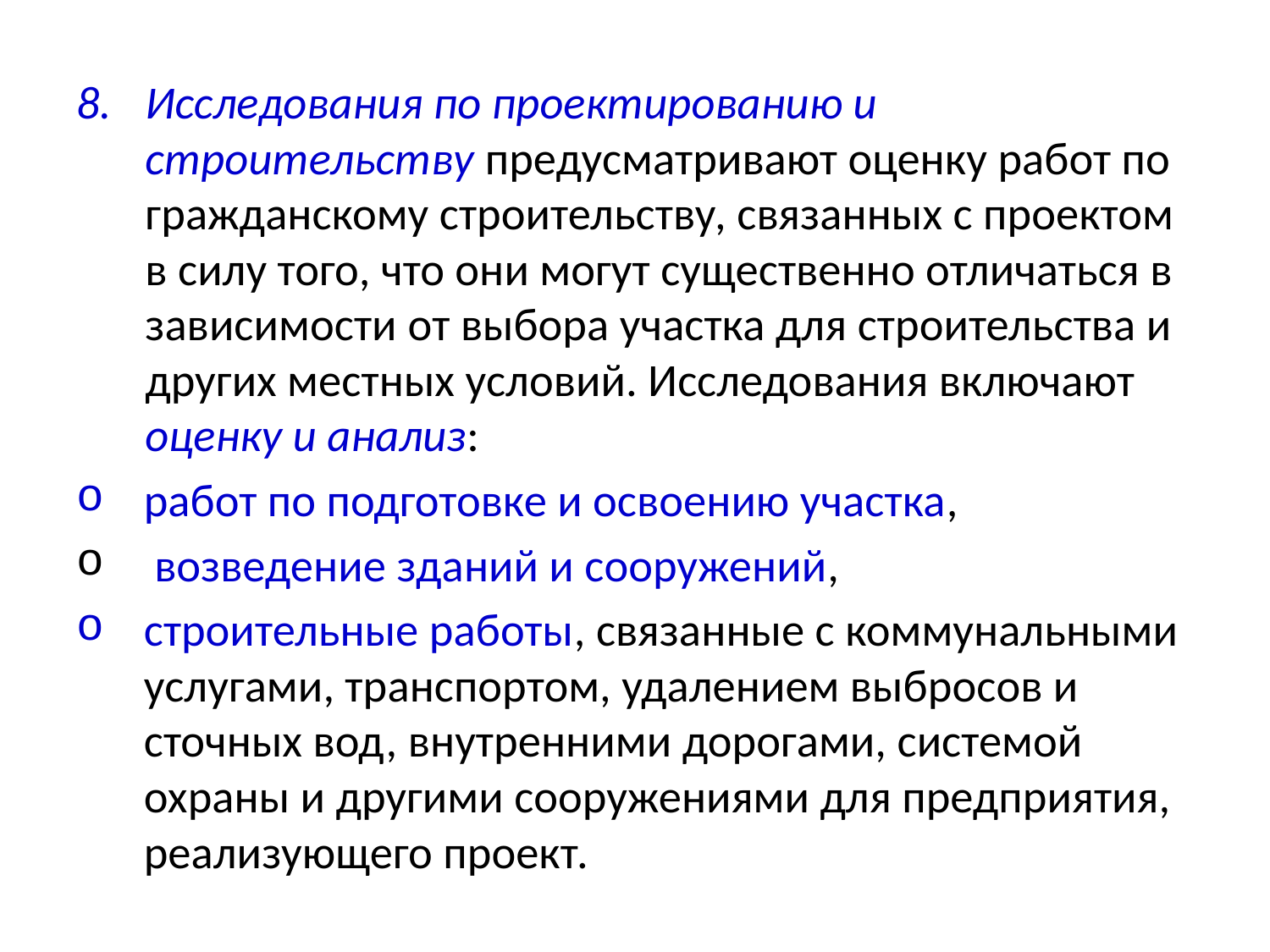

Исследования по проектированию и строительству предусматривают оценку работ по гражданскому строительству, связанных с проектом в силу того, что они могут существенно отличаться в зависимости oт выбора участка для строительства и других местных условий. Исследования включают оценку и анализ:
работ по подготовке и освоению участка,
 возведение зданий и сооружений,
строительные работы, связанные с коммунальными услугами, транспортом, удалением выбросов и сточных вод, внутренними дорогами, системой охраны и другими сооружениями для предприятия, реализующего проект.